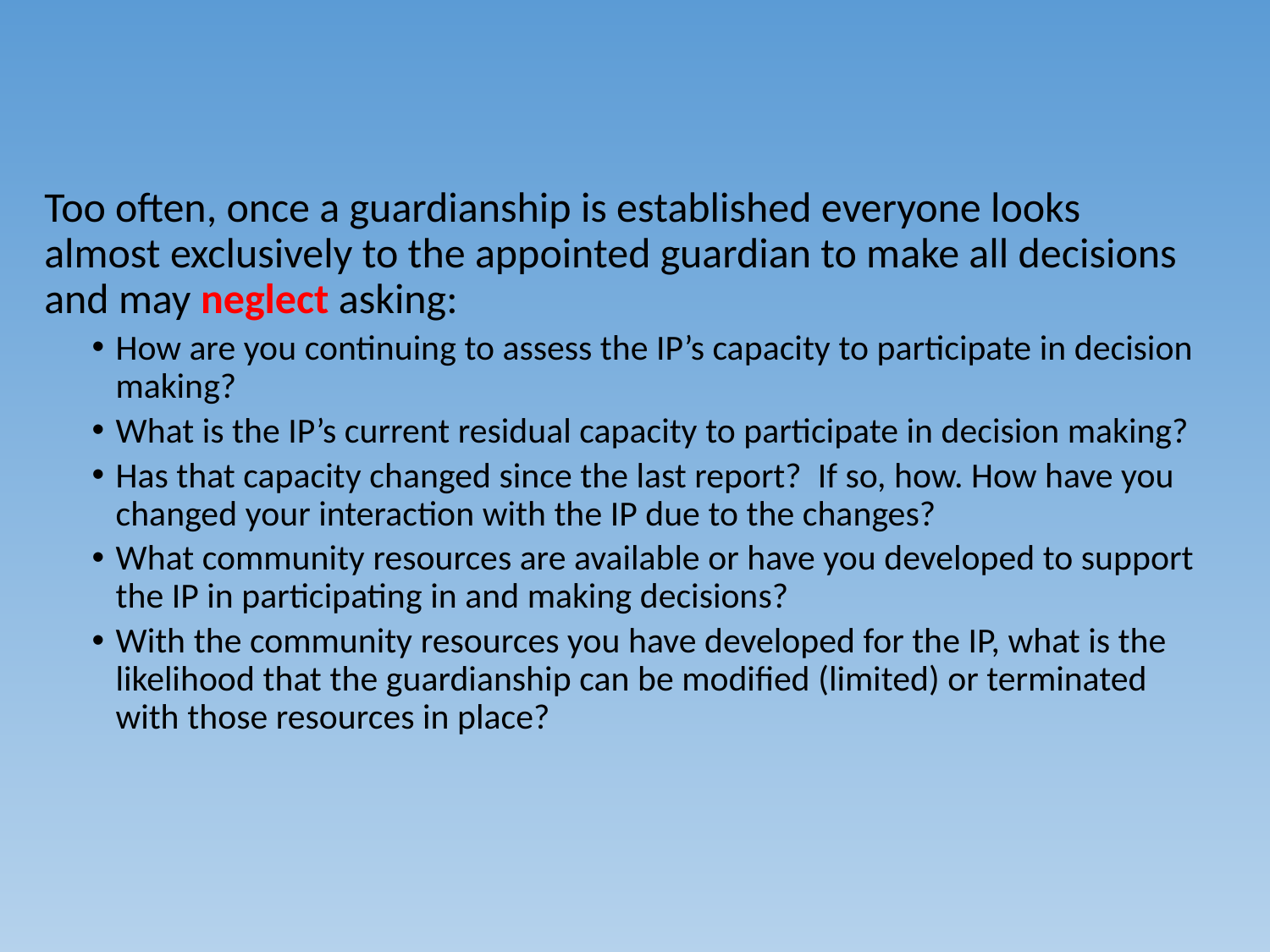

Too often, once a guardianship is established everyone looks almost exclusively to the appointed guardian to make all decisions and may neglect asking:
How are you continuing to assess the IP’s capacity to participate in decision making?
What is the IP’s current residual capacity to participate in decision making?
Has that capacity changed since the last report?  If so, how. How have you changed your interaction with the IP due to the changes?
What community resources are available or have you developed to support the IP in participating in and making decisions?
With the community resources you have developed for the IP, what is the likelihood that the guardianship can be modified (limited) or terminated with those resources in place?